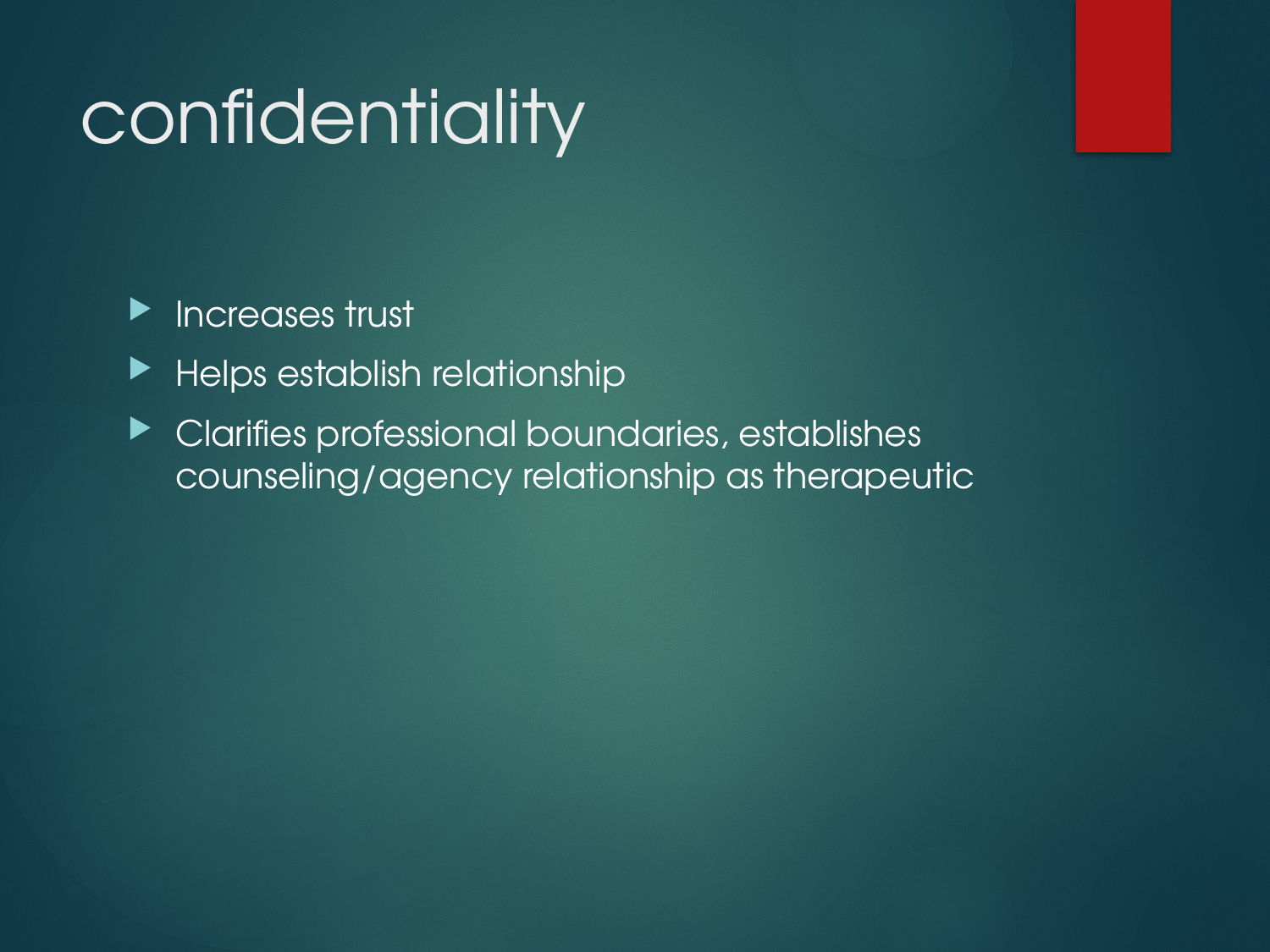

# confidentiality
Increases trust
Helps establish relationship
Clarifies professional boundaries, establishes counseling/agency relationship as therapeutic